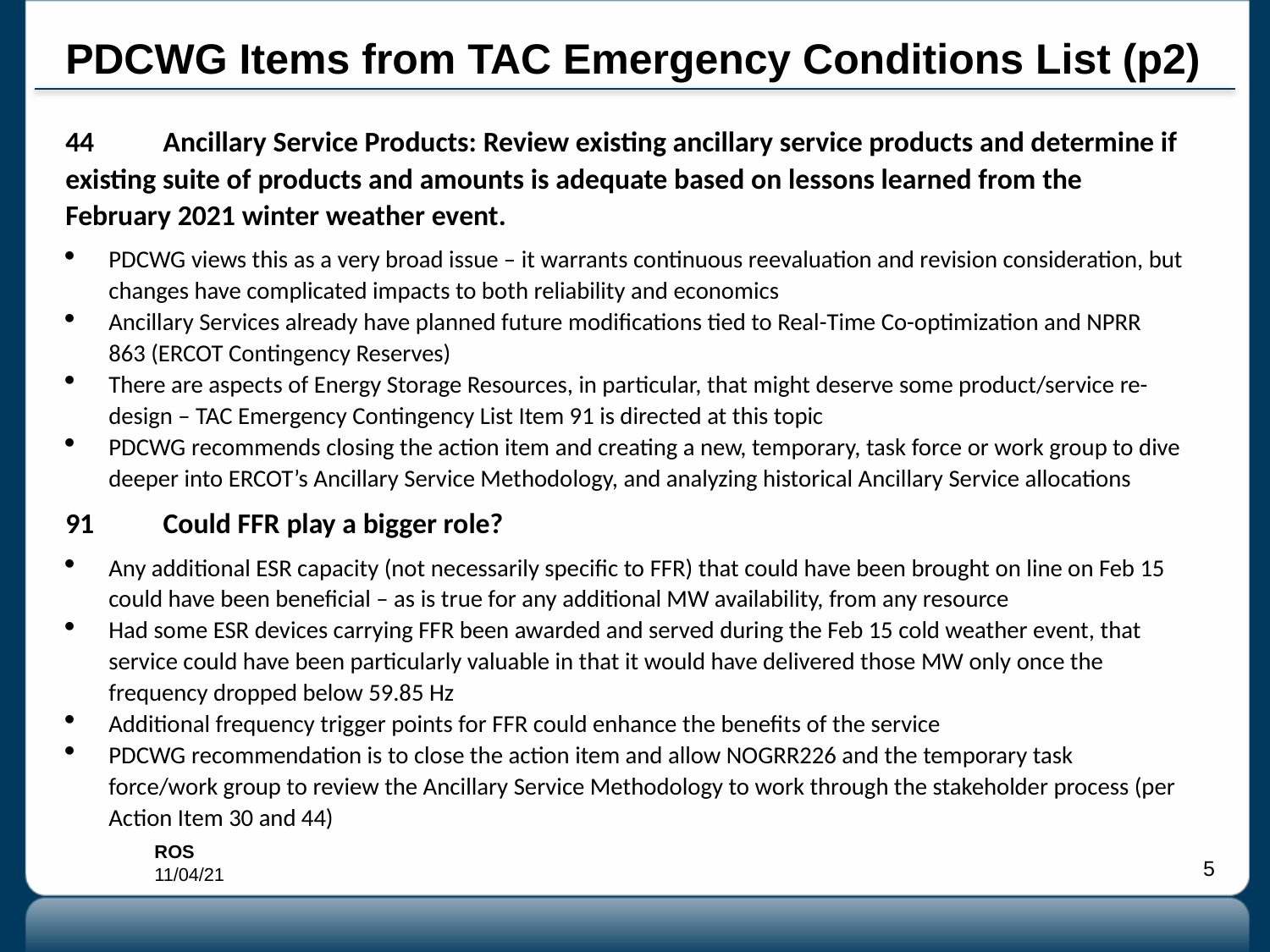

# PDCWG Items from TAC Emergency Conditions List (p2)
44	Ancillary Service Products: Review existing ancillary service products and determine if existing suite of products and amounts is adequate based on lessons learned from the February 2021 winter weather event.
PDCWG views this as a very broad issue – it warrants continuous reevaluation and revision consideration, but changes have complicated impacts to both reliability and economics
Ancillary Services already have planned future modifications tied to Real-Time Co-optimization and NPRR 863 (ERCOT Contingency Reserves)
There are aspects of Energy Storage Resources, in particular, that might deserve some product/service re-design – TAC Emergency Contingency List Item 91 is directed at this topic
PDCWG recommends closing the action item and creating a new, temporary, task force or work group to dive deeper into ERCOT’s Ancillary Service Methodology, and analyzing historical Ancillary Service allocations
91	Could FFR play a bigger role?
Any additional ESR capacity (not necessarily specific to FFR) that could have been brought on line on Feb 15 could have been beneficial – as is true for any additional MW availability, from any resource
Had some ESR devices carrying FFR been awarded and served during the Feb 15 cold weather event, that service could have been particularly valuable in that it would have delivered those MW only once the frequency dropped below 59.85 Hz
Additional frequency trigger points for FFR could enhance the benefits of the service
PDCWG recommendation is to close the action item and allow NOGRR226 and the temporary task force/work group to review the Ancillary Service Methodology to work through the stakeholder process (per Action Item 30 and 44)